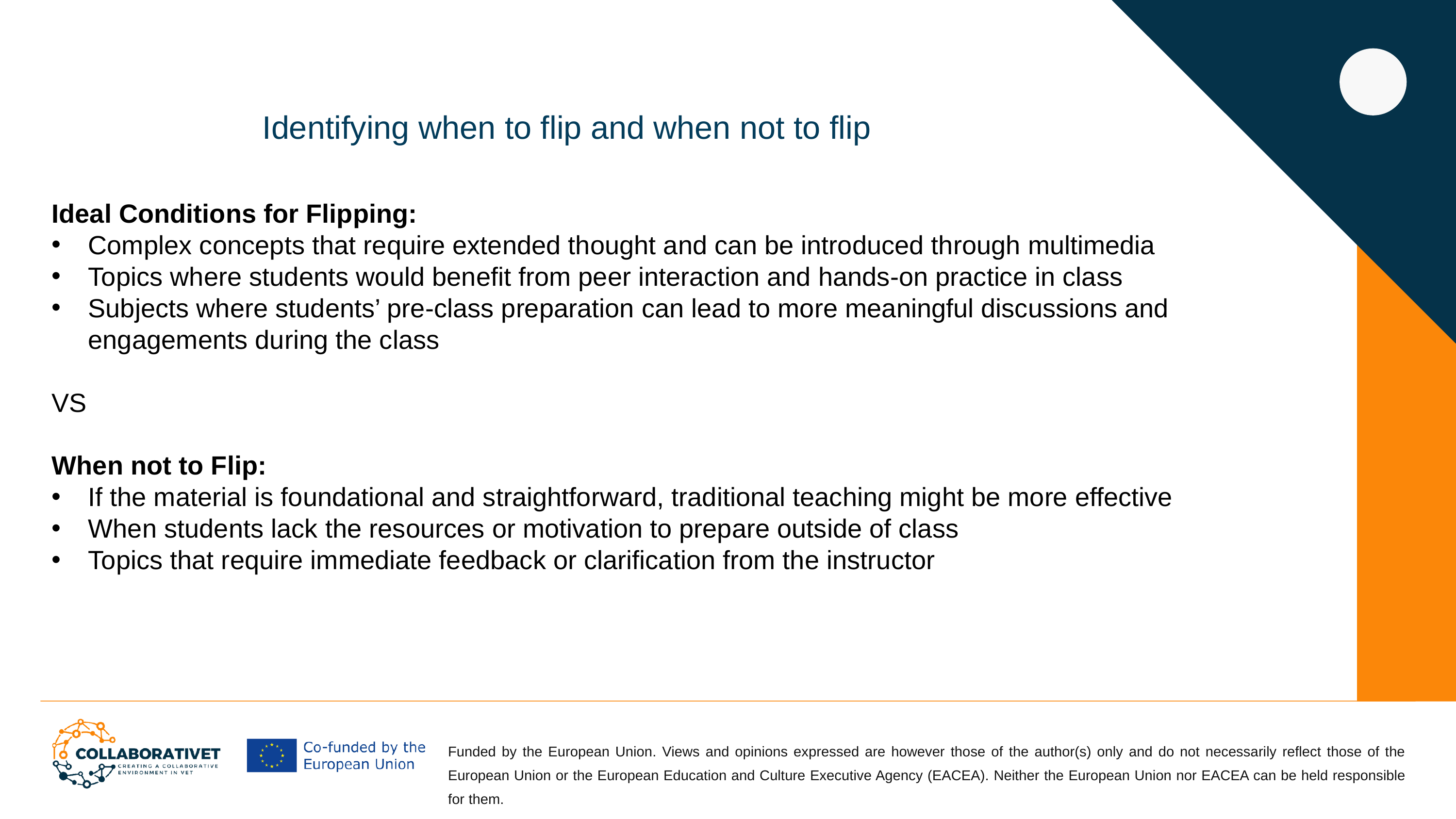

Identifying when to flip and when not to flip
Ideal Conditions for Flipping:
Complex concepts that require extended thought and can be introduced through multimedia
Topics where students would benefit from peer interaction and hands-on practice in class
Subjects where students’ pre-class preparation can lead to more meaningful discussions and engagements during the class

VS

When not to Flip:
If the material is foundational and straightforward, traditional teaching might be more effective
When students lack the resources or motivation to prepare outside of class
Topics that require immediate feedback or clarification from the instructor

Funded by the European Union. Views and opinions expressed are however those of the author(s) only and do not necessarily reflect those of the European Union or the European Education and Culture Executive Agency (EACEA). Neither the European Union nor EACEA can be held responsible for them.